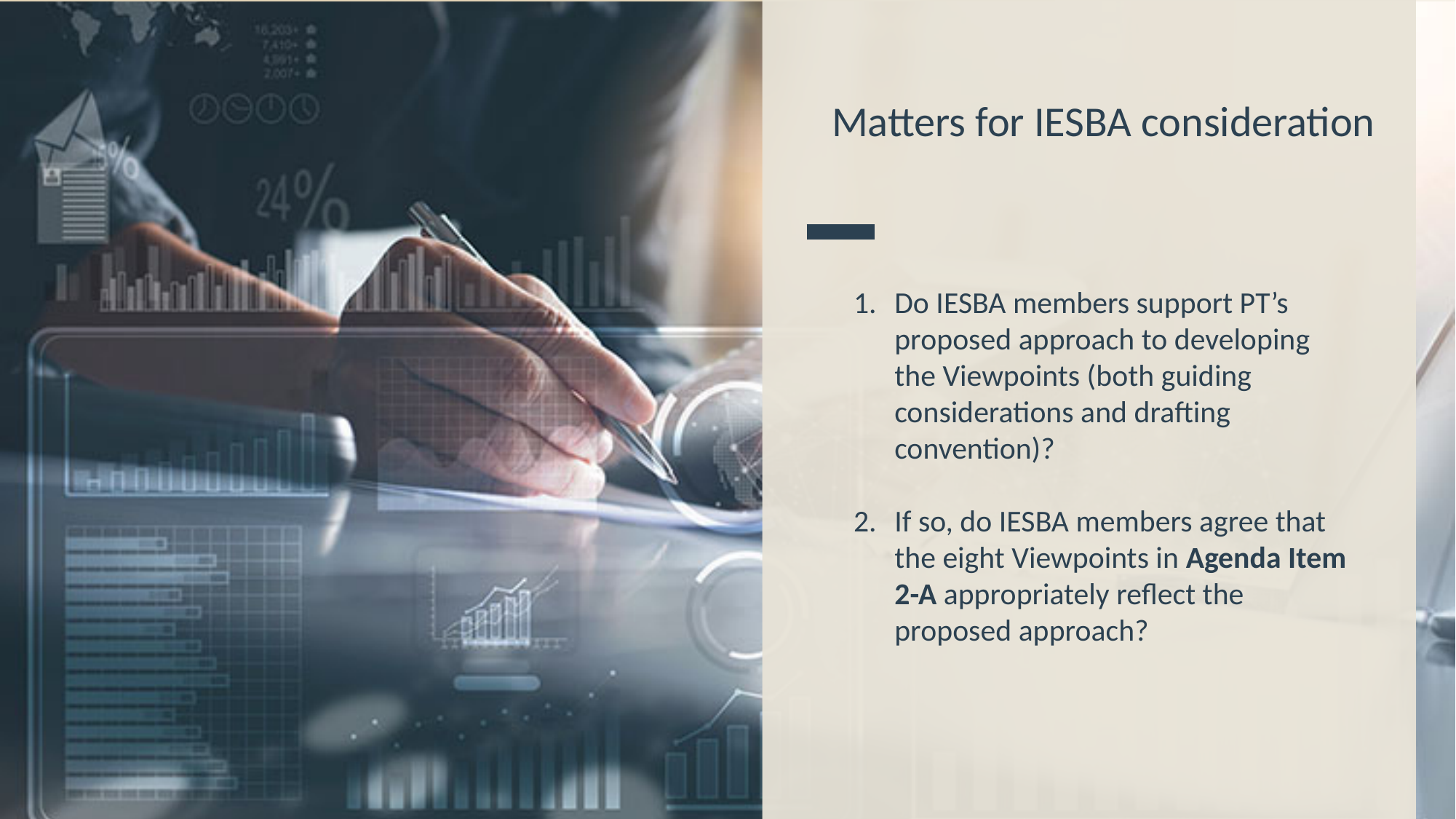

# Matters for IESBA consideration
Do IESBA members support PT’s proposed approach to developing the Viewpoints (both guiding considerations and drafting convention)?

If so, do IESBA members agree that the eight Viewpoints in Agenda Item 2-A appropriately reflect the proposed approach?
9